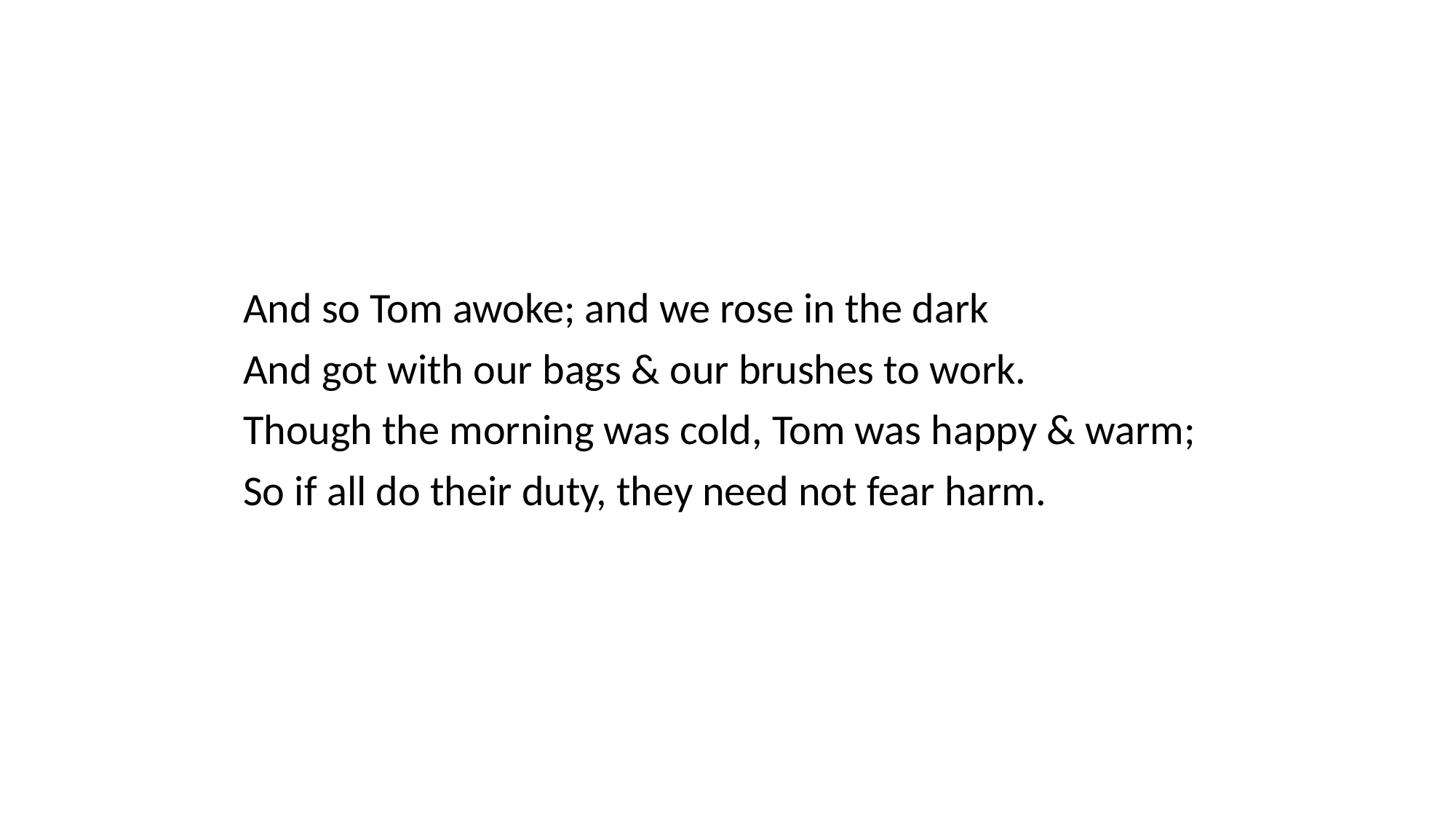

#
And so Tom awoke; and we rose in the dark
And got with our bags & our brushes to work.
Though the morning was cold, Tom was happy & warm;
So if all do their duty, they need not fear harm.